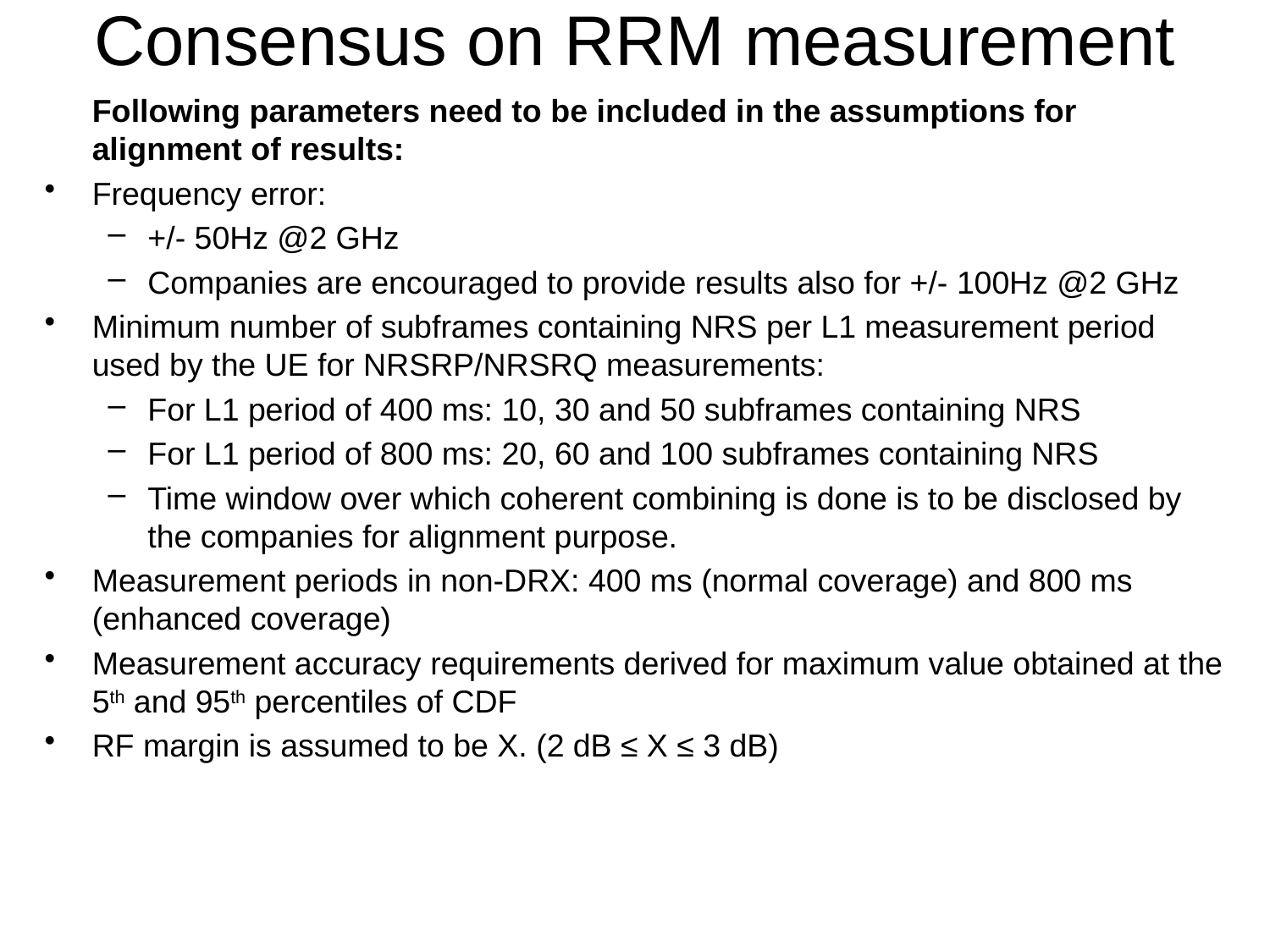

# Consensus on RRM measurement
	Following parameters need to be included in the assumptions for alignment of results:
Frequency error:
+/- 50Hz @2 GHz
Companies are encouraged to provide results also for +/- 100Hz @2 GHz
Minimum number of subframes containing NRS per L1 measurement period used by the UE for NRSRP/NRSRQ measurements:
For L1 period of 400 ms: 10, 30 and 50 subframes containing NRS
For L1 period of 800 ms: 20, 60 and 100 subframes containing NRS
Time window over which coherent combining is done is to be disclosed by the companies for alignment purpose.
Measurement periods in non-DRX: 400 ms (normal coverage) and 800 ms (enhanced coverage)
Measurement accuracy requirements derived for maximum value obtained at the 5th and 95th percentiles of CDF
RF margin is assumed to be X. (2 dB ≤ X ≤ 3 dB)